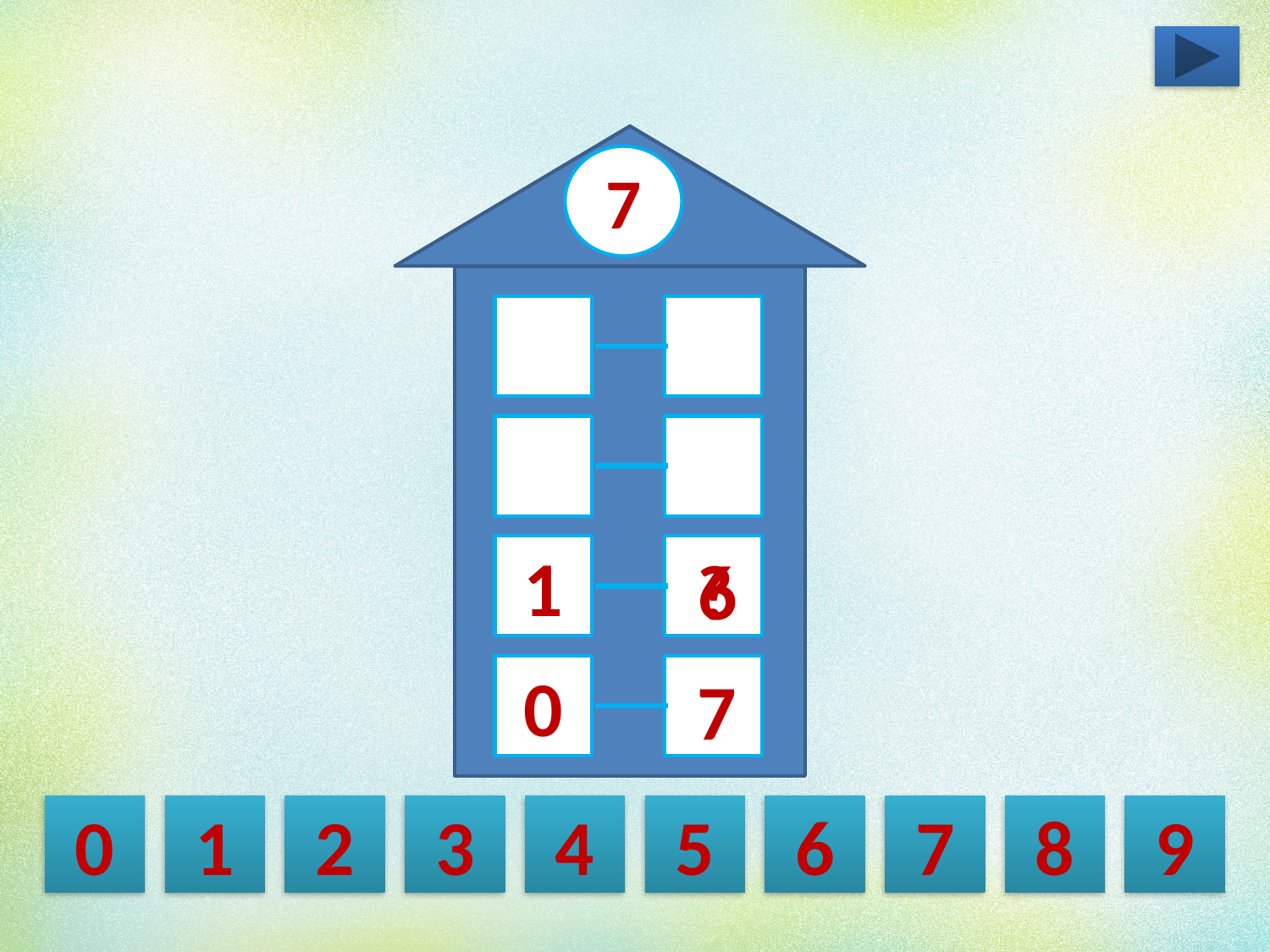

7

1

?
6
0

7

0
1
2
3
4
5
6
7
8
9